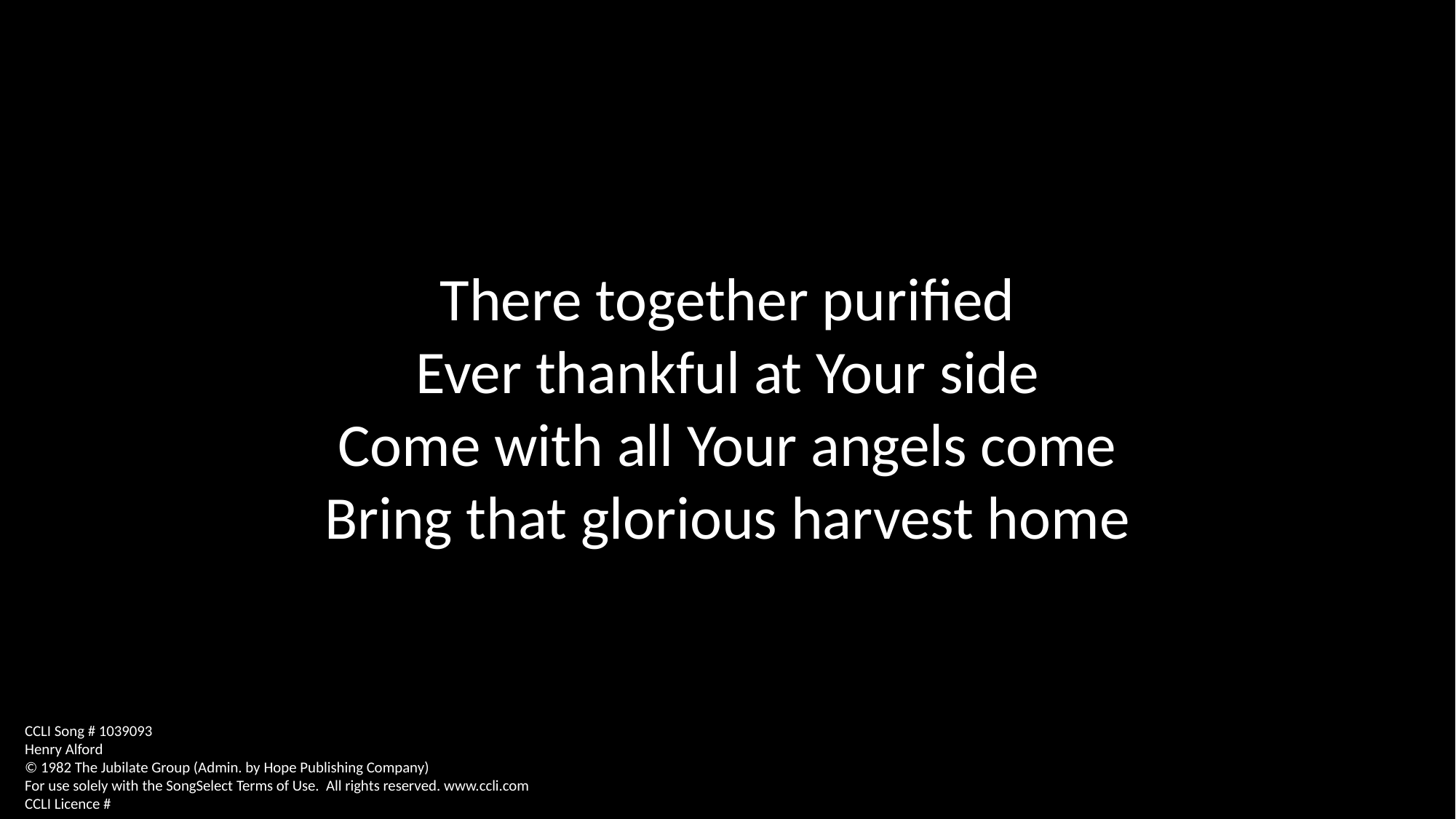

There together purified
Ever thankful at Your side
Come with all Your angels come
Bring that glorious harvest home
CCLI Song # 1039093
Henry Alford
© 1982 The Jubilate Group (Admin. by Hope Publishing Company)
For use solely with the SongSelect Terms of Use.  All rights reserved. www.ccli.com
CCLI Licence #